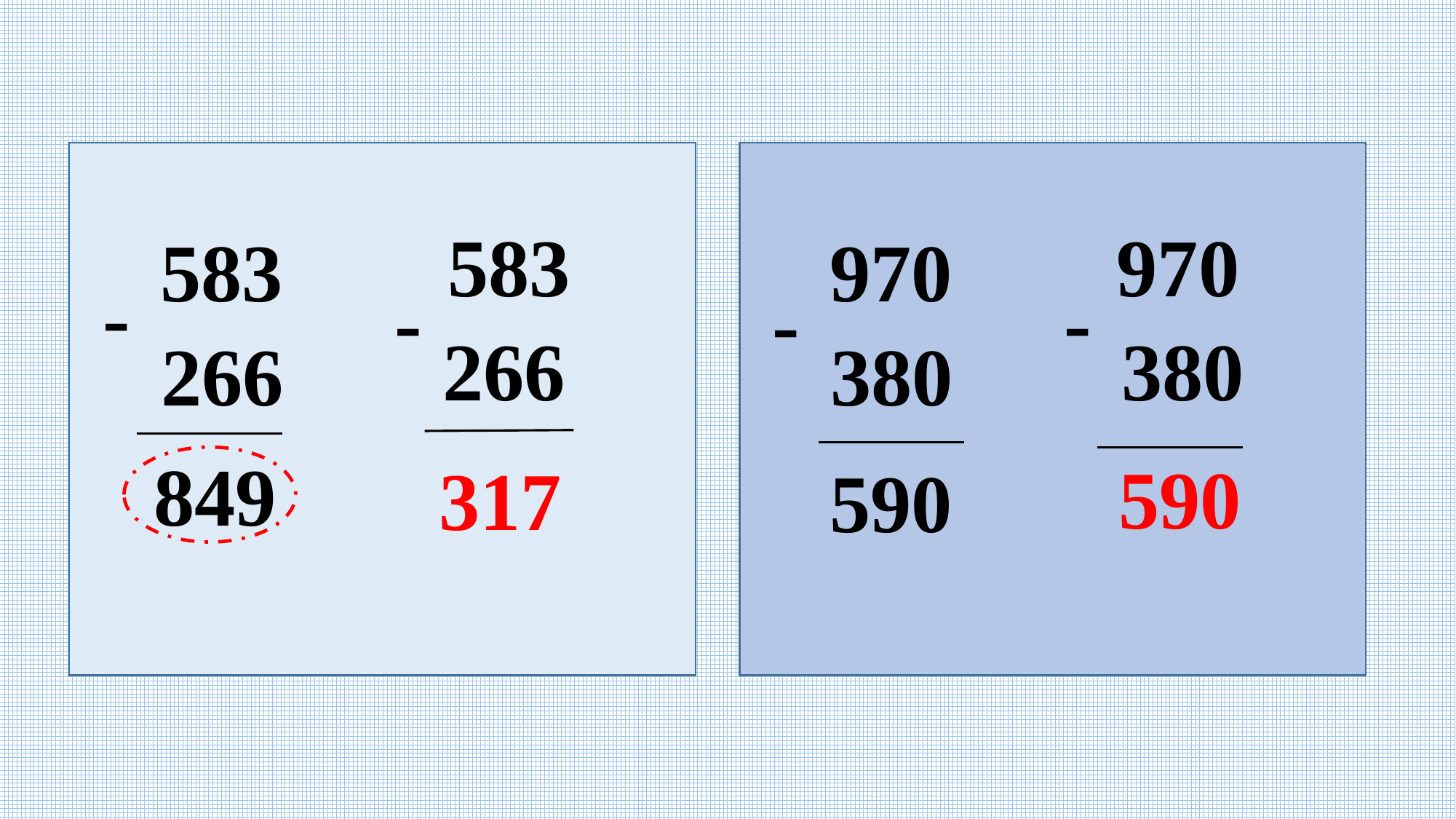

583
970
583
970
-
-
-
-
 266
380
266
380
849
  590
  317
 590